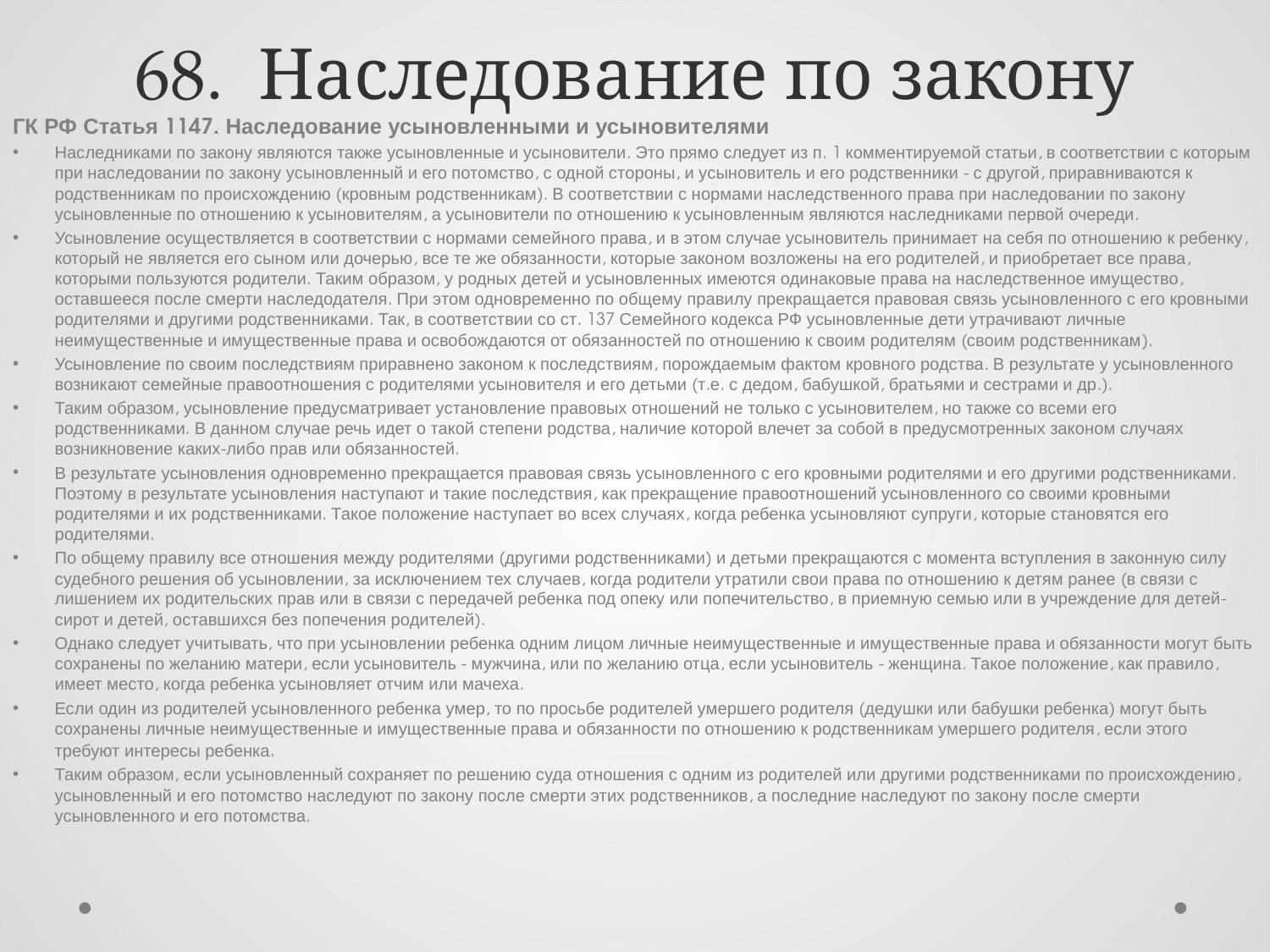

# 68.  Наследование по закону
ГК РФ Статья 1147. Наследование усыновленными и усыновителями
Наследниками по закону являются также усыновленные и усыновители. Это прямо следует из п. 1 комментируемой статьи, в соответствии с которым при наследовании по закону усыновленный и его потомство, с одной стороны, и усыновитель и его родственники - с другой, приравниваются к родственникам по происхождению (кровным родственникам). В соответствии с нормами наследственного права при наследовании по закону усыновленные по отношению к усыновителям, а усыновители по отношению к усыновленным являются наследниками первой очереди.
Усыновление осуществляется в соответствии с нормами семейного права, и в этом случае усыновитель принимает на себя по отношению к ребенку, который не является его сыном или дочерью, все те же обязанности, которые законом возложены на его родителей, и приобретает все права, которыми пользуются родители. Таким образом, у родных детей и усыновленных имеются одинаковые права на наследственное имущество, оставшееся после смерти наследодателя. При этом одновременно по общему правилу прекращается правовая связь усыновленного с его кровными родителями и другими родственниками. Так, в соответствии со ст. 137 Семейного кодекса РФ усыновленные дети утрачивают личные неимущественные и имущественные права и освобождаются от обязанностей по отношению к своим родителям (своим родственникам).
Усыновление по своим последствиям приравнено законом к последствиям, порождаемым фактом кровного родства. В результате у усыновленного возникают семейные правоотношения с родителями усыновителя и его детьми (т.е. с дедом, бабушкой, братьями и сестрами и др.).
Таким образом, усыновление предусматривает установление правовых отношений не только с усыновителем, но также со всеми его родственниками. В данном случае речь идет о такой степени родства, наличие которой влечет за собой в предусмотренных законом случаях возникновение каких-либо прав или обязанностей.
В результате усыновления одновременно прекращается правовая связь усыновленного с его кровными родителями и его другими родственниками. Поэтому в результате усыновления наступают и такие последствия, как прекращение правоотношений усыновленного со своими кровными родителями и их родственниками. Такое положение наступает во всех случаях, когда ребенка усыновляют супруги, которые становятся его родителями.
По общему правилу все отношения между родителями (другими родственниками) и детьми прекращаются с момента вступления в законную силу судебного решения об усыновлении, за исключением тех случаев, когда родители утратили свои права по отношению к детям ранее (в связи с лишением их родительских прав или в связи с передачей ребенка под опеку или попечительство, в приемную семью или в учреждение для детей-сирот и детей, оставшихся без попечения родителей).
Однако следует учитывать, что при усыновлении ребенка одним лицом личные неимущественные и имущественные права и обязанности могут быть сохранены по желанию матери, если усыновитель - мужчина, или по желанию отца, если усыновитель - женщина. Такое положение, как правило, имеет место, когда ребенка усыновляет отчим или мачеха.
Если один из родителей усыновленного ребенка умер, то по просьбе родителей умершего родителя (дедушки или бабушки ребенка) могут быть сохранены личные неимущественные и имущественные права и обязанности по отношению к родственникам умершего родителя, если этого требуют интересы ребенка.
Таким образом, если усыновленный сохраняет по решению суда отношения с одним из родителей или другими родственниками по происхождению, усыновленный и его потомство наследуют по закону после смерти этих родственников, а последние наследуют по закону после смерти усыновленного и его потомства.